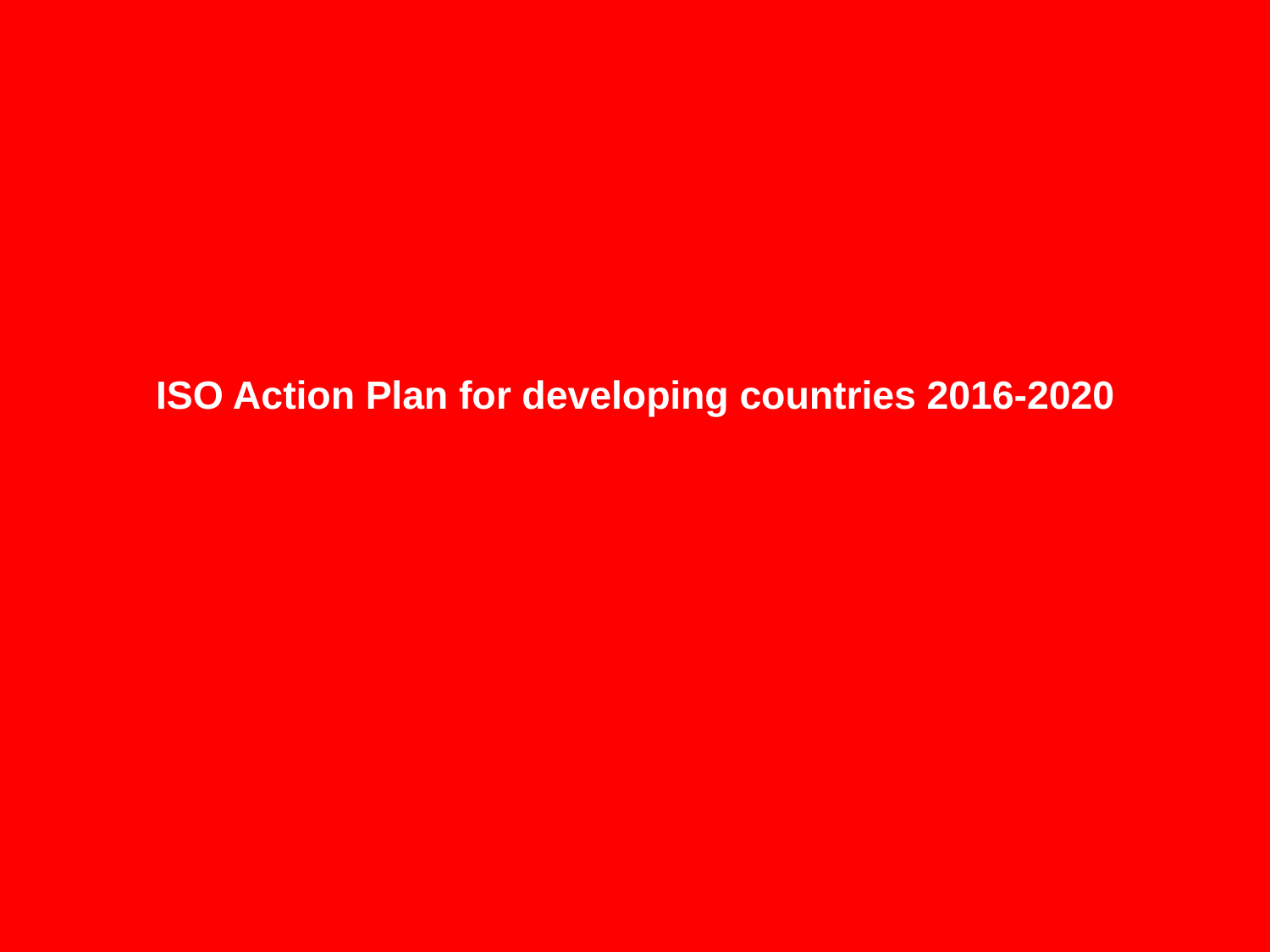

ISO Action Plan for developing countries 2016-2020